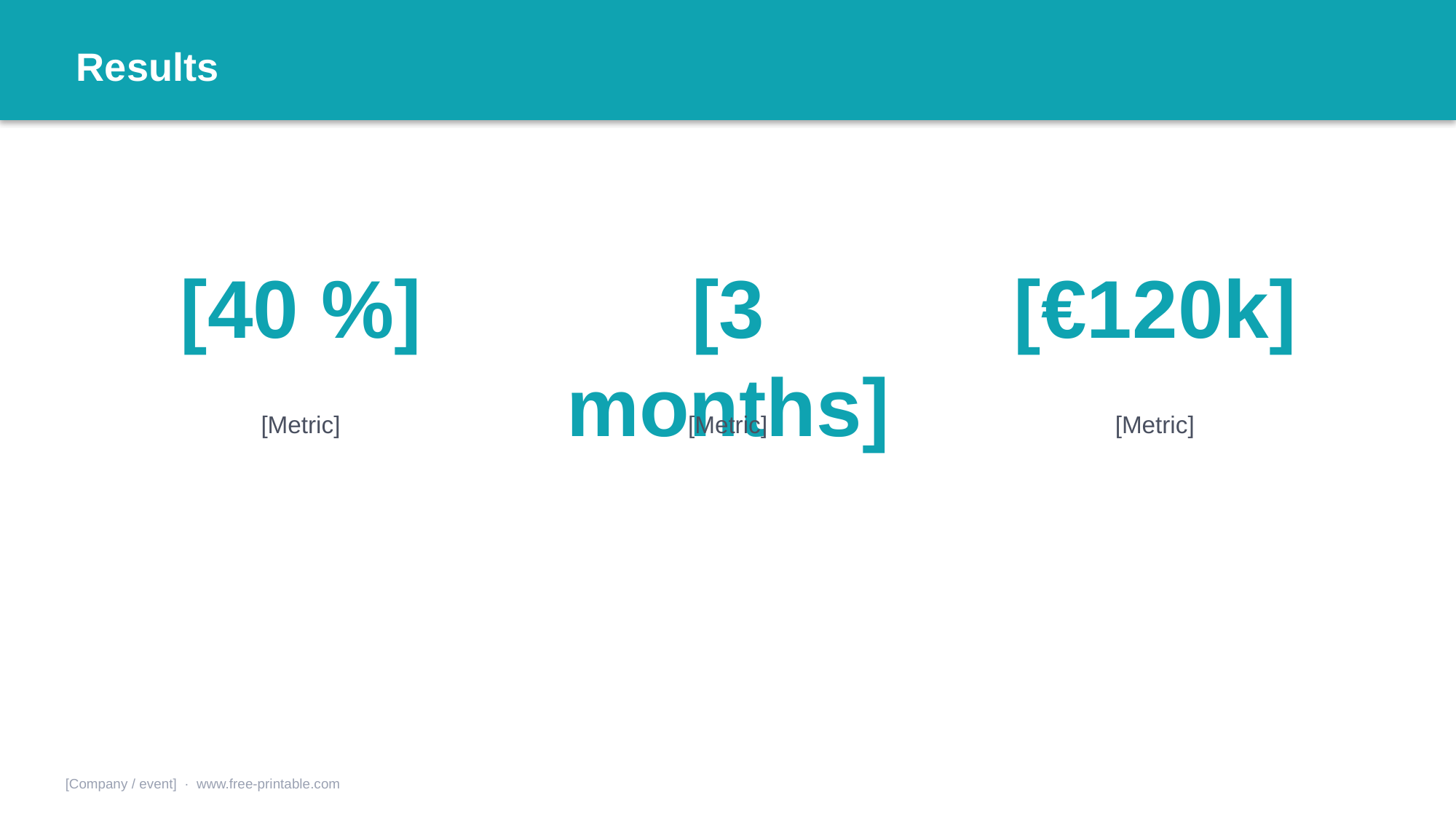

Results
[40 %]
[3 months]
[€120k]
[Metric]
[Metric]
[Metric]
[Company / event]  ·  www.free-printable.com